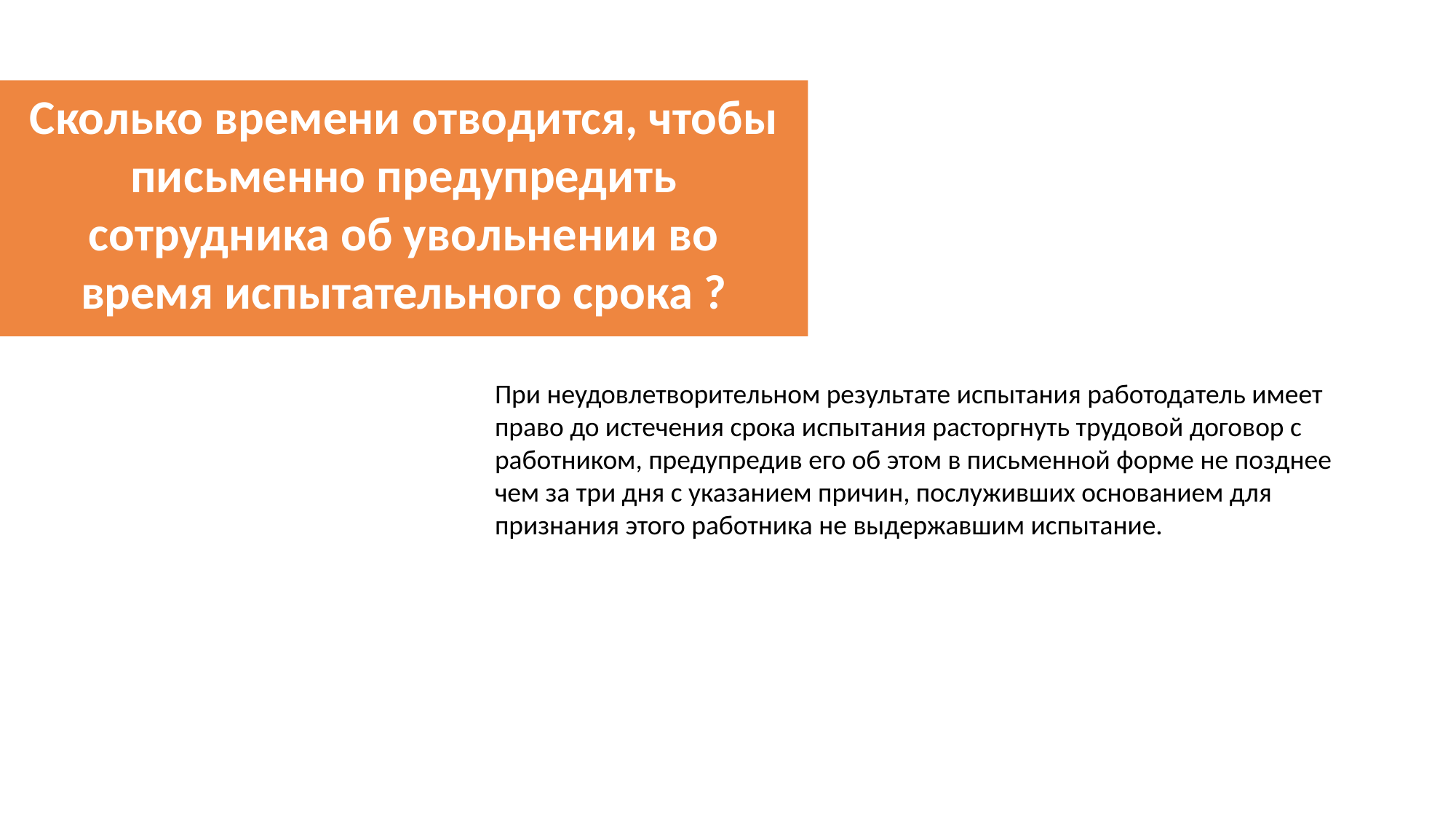

Сколько времени отводится, чтобы письменно предупредить сотрудника об увольнении во время испытательного срока ?
При неудовлетворительном результате испытания работодатель имеет право до истечения срока испытания расторгнуть трудовой договор с работником, предупредив его об этом в письменной форме не позднее чем за три дня с указанием причин, послуживших основанием для признания этого работника не выдержавшим испытание.